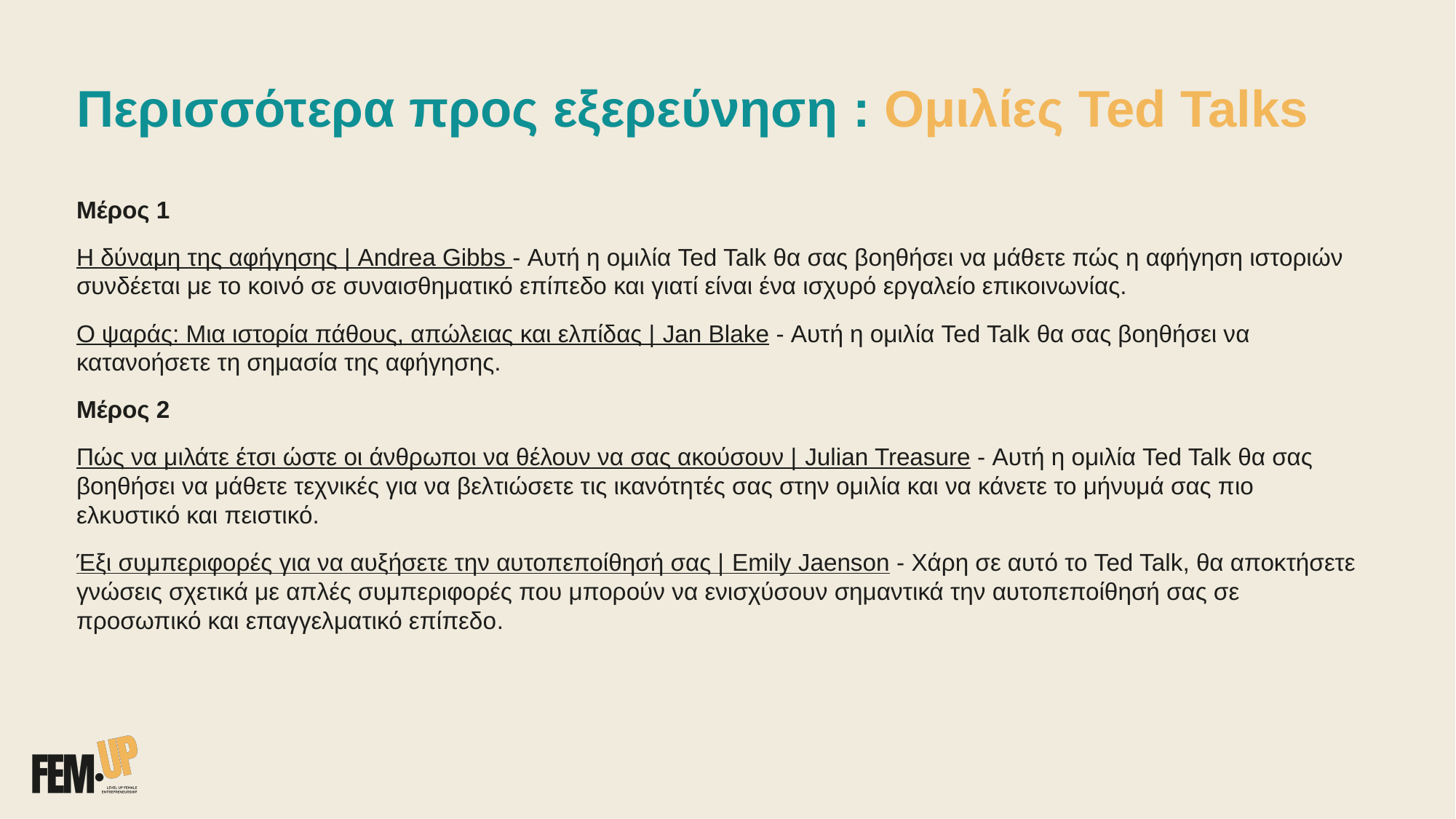

# Περισσότερα προς εξερεύνηση : Ομιλίες Ted Talks
Μέρος 1
Η δύναμη της αφήγησης | Andrea Gibbs - Αυτή η ομιλία Ted Talk θα σας βοηθήσει να μάθετε πώς η αφήγηση ιστοριών συνδέεται με το κοινό σε συναισθηματικό επίπεδο και γιατί είναι ένα ισχυρό εργαλείο επικοινωνίας.
Ο ψαράς: Μια ιστορία πάθους, απώλειας και ελπίδας | Jan Blake - Αυτή η ομιλία Ted Talk θα σας βοηθήσει να κατανοήσετε τη σημασία της αφήγησης.
Μέρος 2
Πώς να μιλάτε έτσι ώστε οι άνθρωποι να θέλουν να σας ακούσουν | Julian Treasure - Αυτή η ομιλία Ted Talk θα σας βοηθήσει να μάθετε τεχνικές για να βελτιώσετε τις ικανότητές σας στην ομιλία και να κάνετε το μήνυμά σας πιο ελκυστικό και πειστικό.
Έξι συμπεριφορές για να αυξήσετε την αυτοπεποίθησή σας | Emily Jaenson - Χάρη σε αυτό το Ted Talk, θα αποκτήσετε γνώσεις σχετικά με απλές συμπεριφορές που μπορούν να ενισχύσουν σημαντικά την αυτοπεποίθησή σας σε προσωπικό και επαγγελματικό επίπεδο.